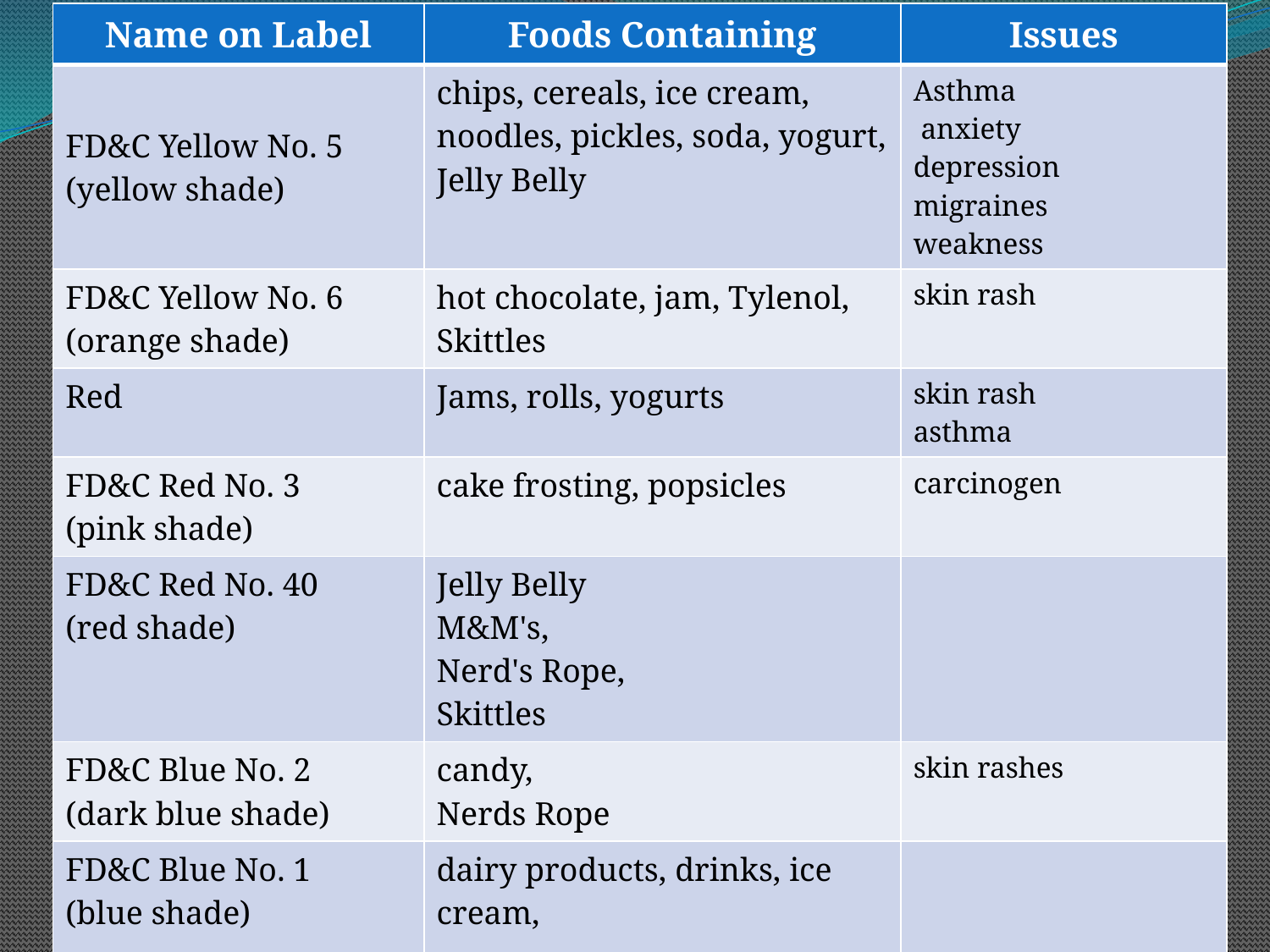

| Name on Label | Foods Containing | Issues |
| --- | --- | --- |
| FD&C Yellow No. 5 (yellow shade) | chips, cereals, ice cream, noodles, pickles, soda, yogurt, Jelly Belly | Asthma anxiety depression migraines weakness |
| FD&C Yellow No. 6 (orange shade) | hot chocolate, jam, Tylenol, Skittles | skin rash |
| Red | Jams, rolls, yogurts | skin rash asthma |
| FD&C Red No. 3 (pink shade) | cake frosting, popsicles | carcinogen |
| FD&C Red No. 40 (red shade) | Jelly Belly M&M's, Nerd's Rope, Skittles |  |
| FD&C Blue No. 2 (dark blue shade) | candy, Nerds Rope | skin rashes |
| FD&C Blue No. 1 (blue shade) | dairy products, drinks, ice cream, Banned in Europe |  |